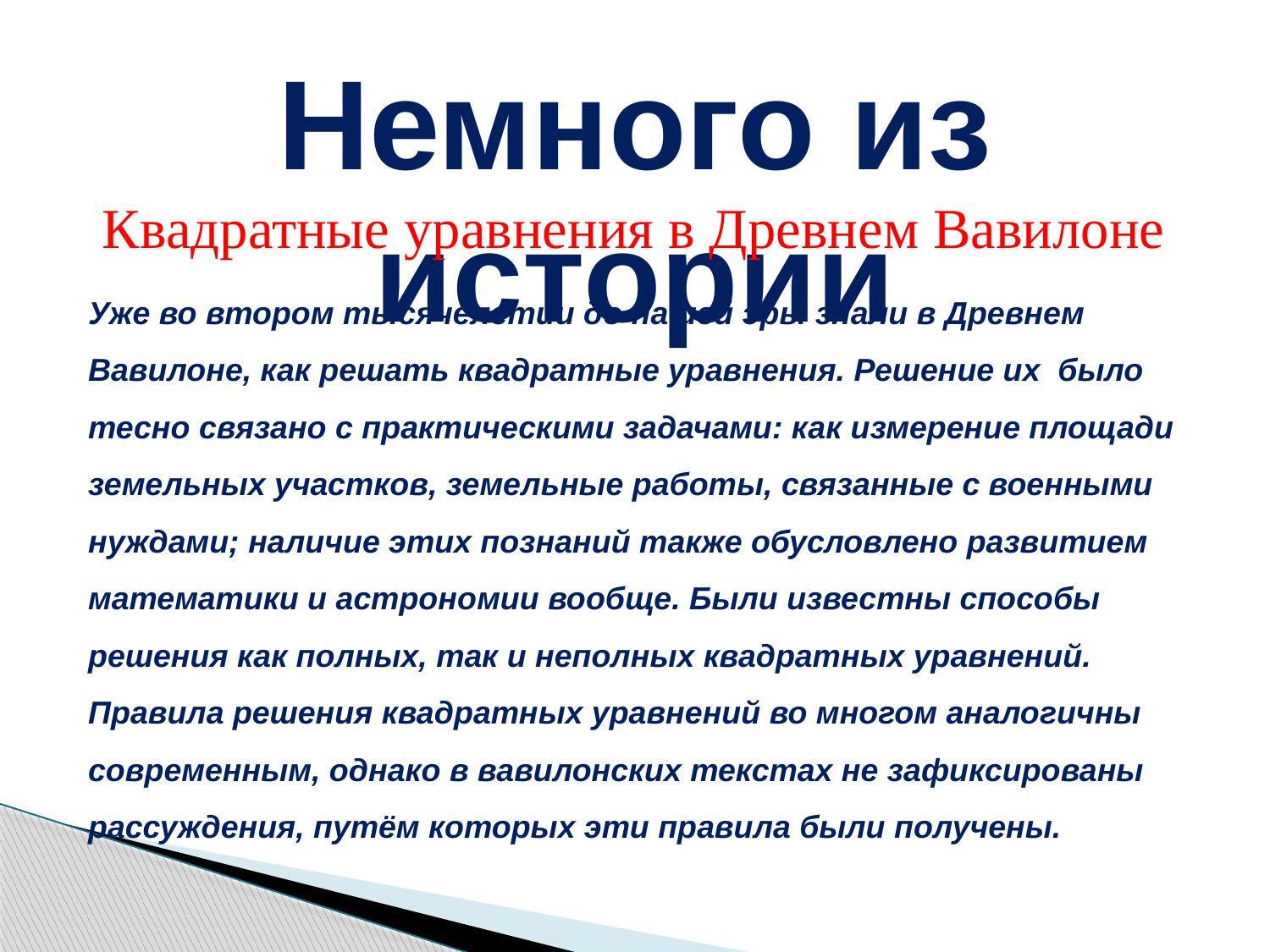

Немного из истории
 Квадратные уравнения в Древнем Вавилоне
Уже во втором тысячелетии до нашей эры знали в Древнем Вавилоне, как решать квадратные уравнения. Решение их  было тесно связано с практическими задачами: как измерение площади земельных участков, земельные работы, связанные с военными нуждами; наличие этих познаний также обусловлено развитием математики и астрономии вообще. Были известны способы решения как полных, так и неполных квадратных уравнений.
Правила решения квадратных уравнений во многом аналогичны современным, однако в вавилонских текстах не зафиксированы рассуждения, путём которых эти правила были получены.